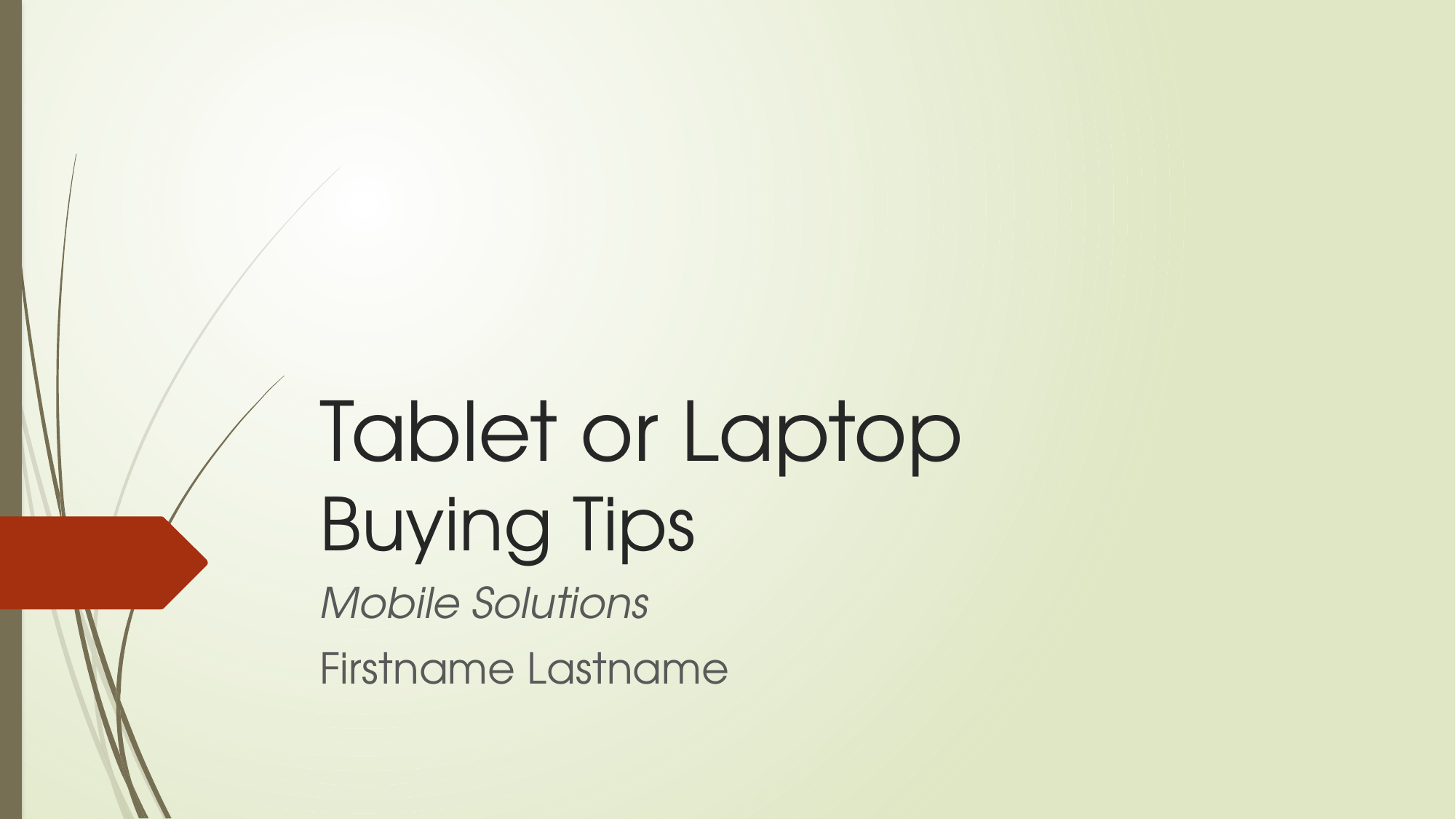

# Tablet or Laptop Buying Tips
Mobile Solutions
Firstname Lastname